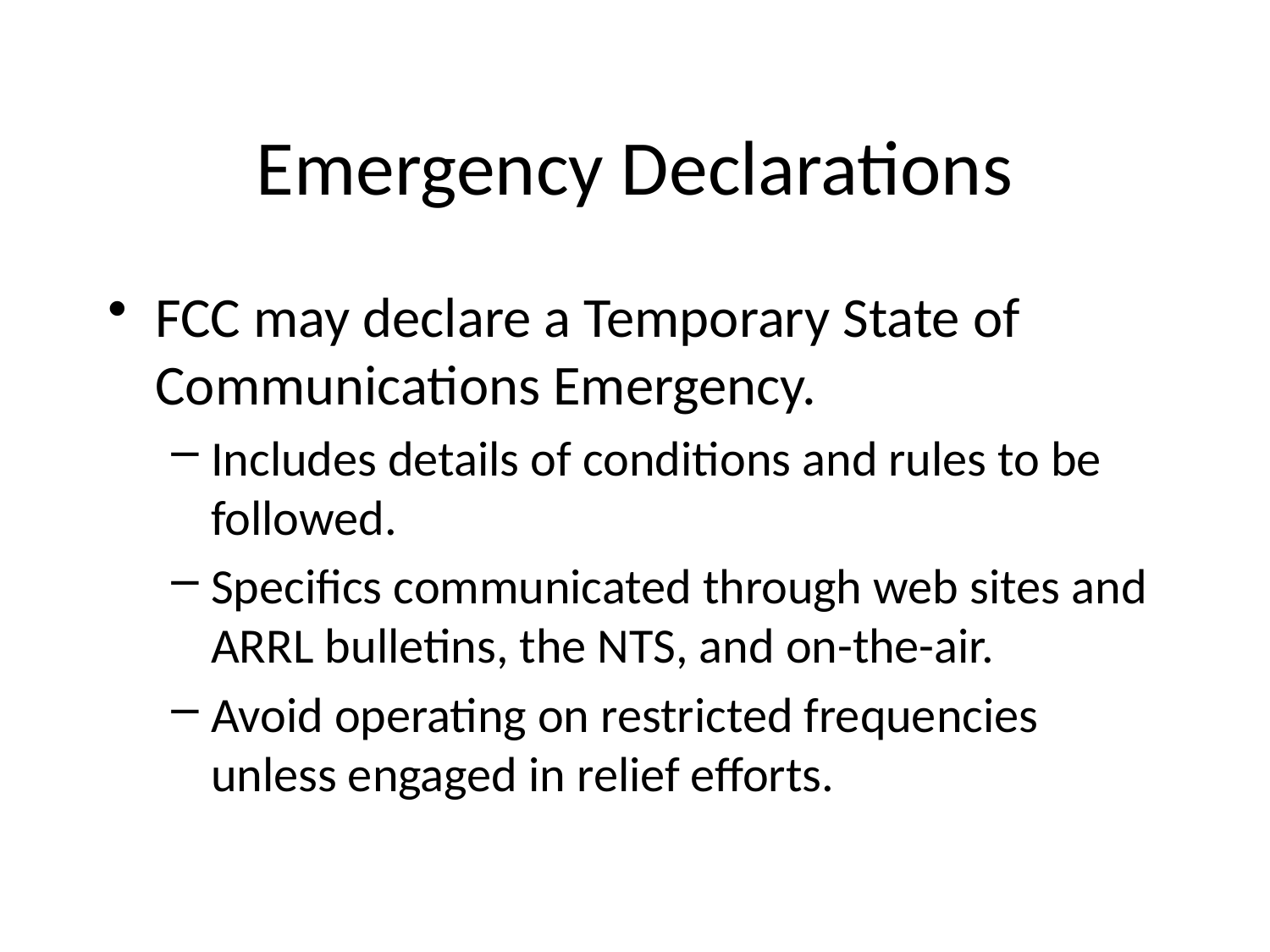

Emergency Declarations
FCC may declare a Temporary State of Communications Emergency.
Includes details of conditions and rules to be followed.
Specifics communicated through web sites and ARRL bulletins, the NTS, and on-the-air.
Avoid operating on restricted frequencies unless engaged in relief efforts.